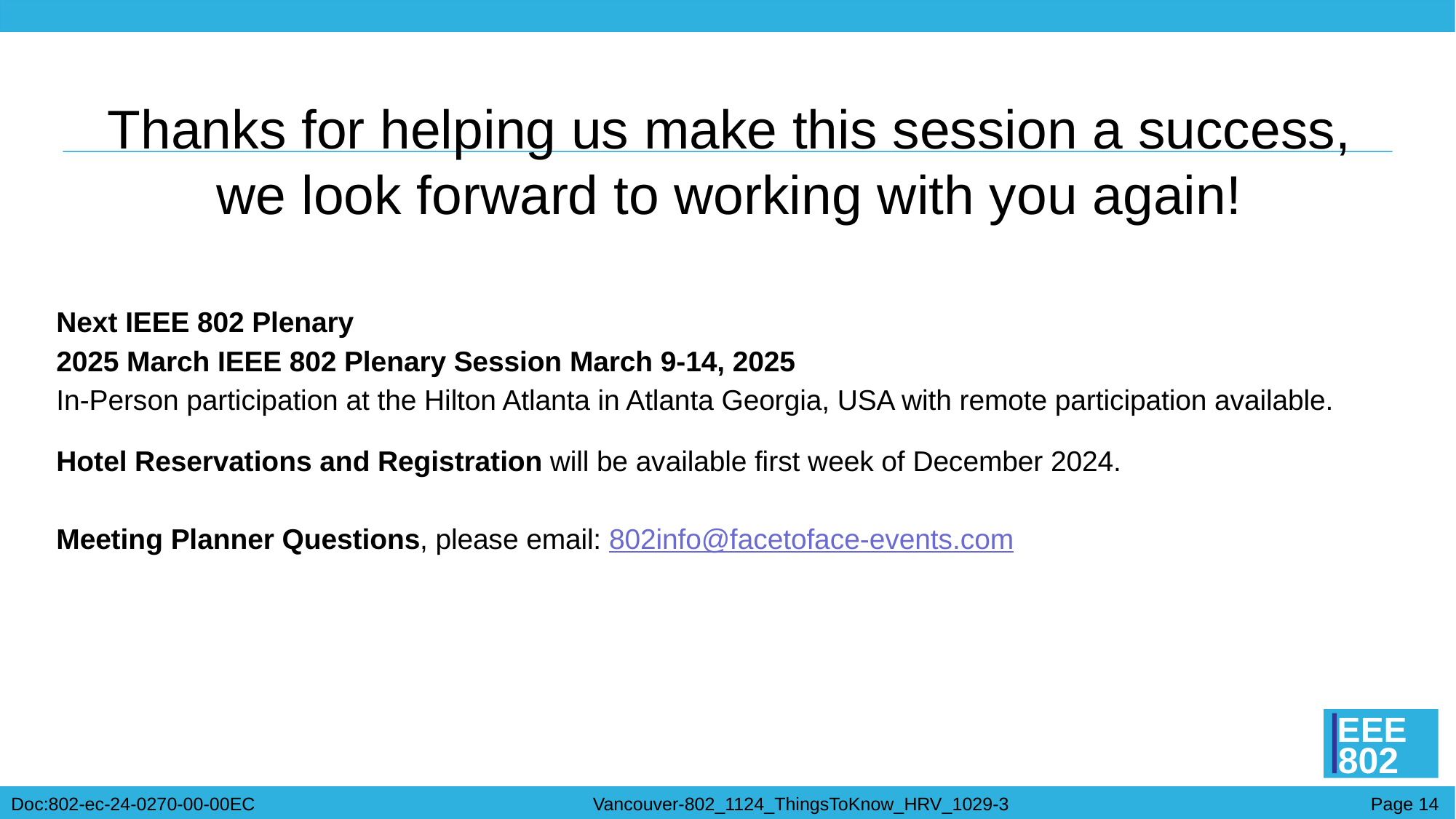

# Thanks for helping us make this session a success, we look forward to working with you again!
Next IEEE 802 Plenary
2025 March IEEE 802 Plenary Session March 9-14, 2025
In-Person participation at the Hilton Atlanta in Atlanta Georgia, USA with remote participation available.

Hotel Reservations and Registration will be available first week of December 2024.

Meeting Planner Questions, please email: 802info@facetoface-events.com